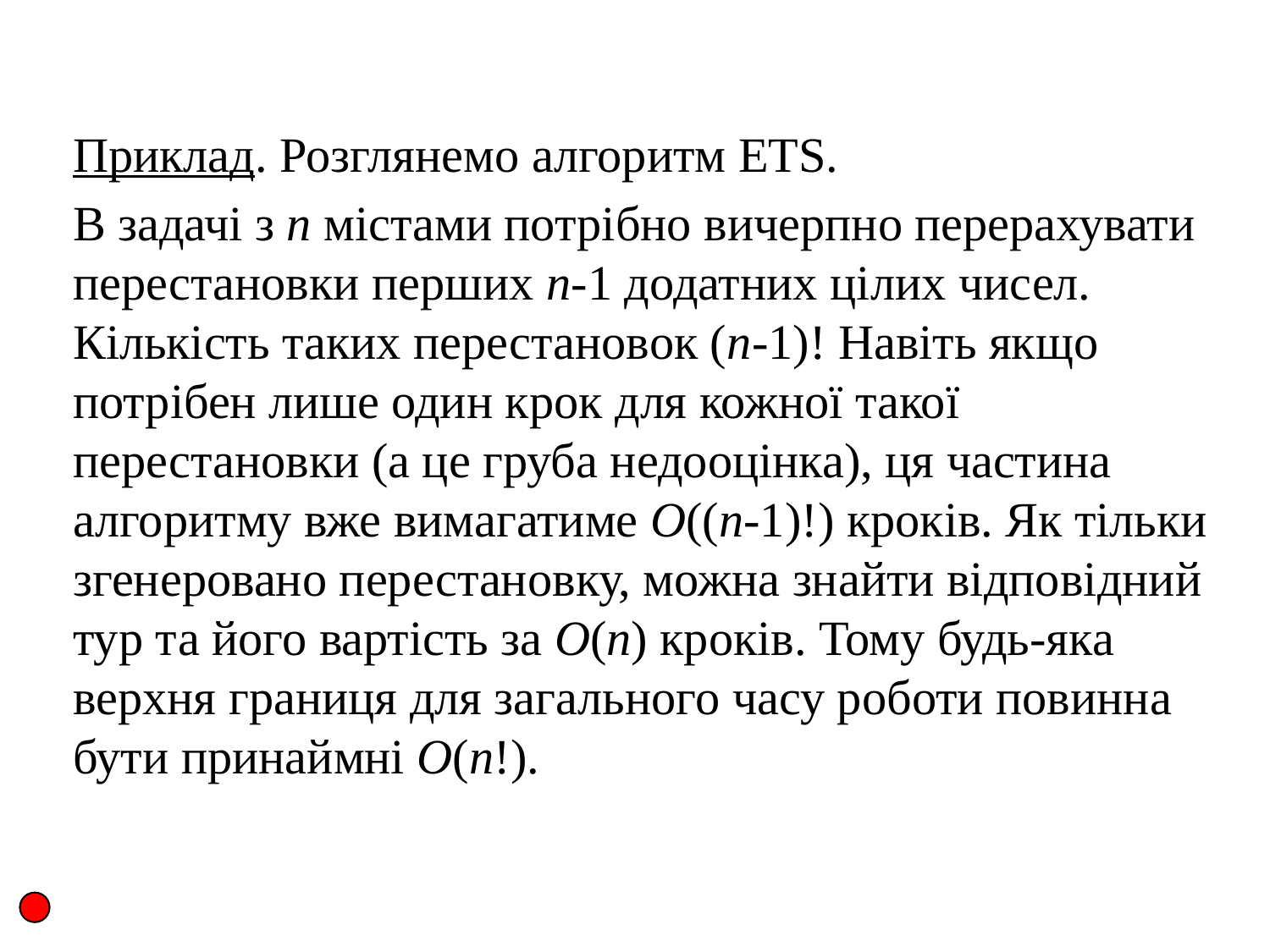

Приклад. Розглянемо алгоритм ETS.
	В задачі з n містами потрібно вичерпно перерахувати перестановки перших n-1 додатних цілих чисел. Кількість таких перестановок (n-1)! Навіть якщо потрібен лише один крок для кожної такої перестановки (а це груба недооцінка), ця частина алгоритму вже вимагатиме О((n-1)!) кроків. Як тільки згенеровано перестановку, можна знайти відповідний тур та його вартість за О(n) кроків. Тому будь-яка верхня границя для загального часу роботи повинна бути принаймні О(n!).